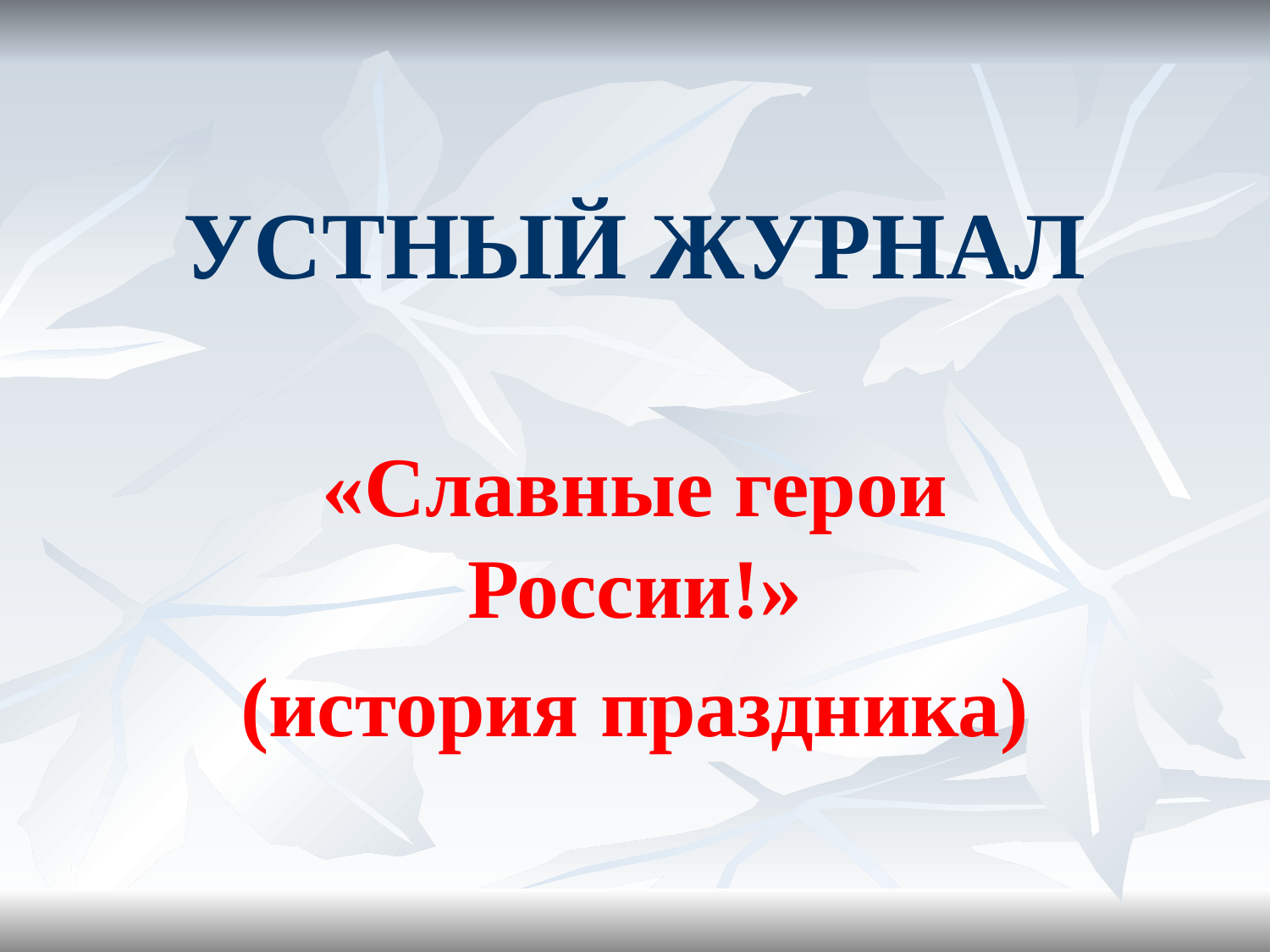

# УСТНЫЙ ЖУРНАЛ
«Славные герои России!»
(история праздника)